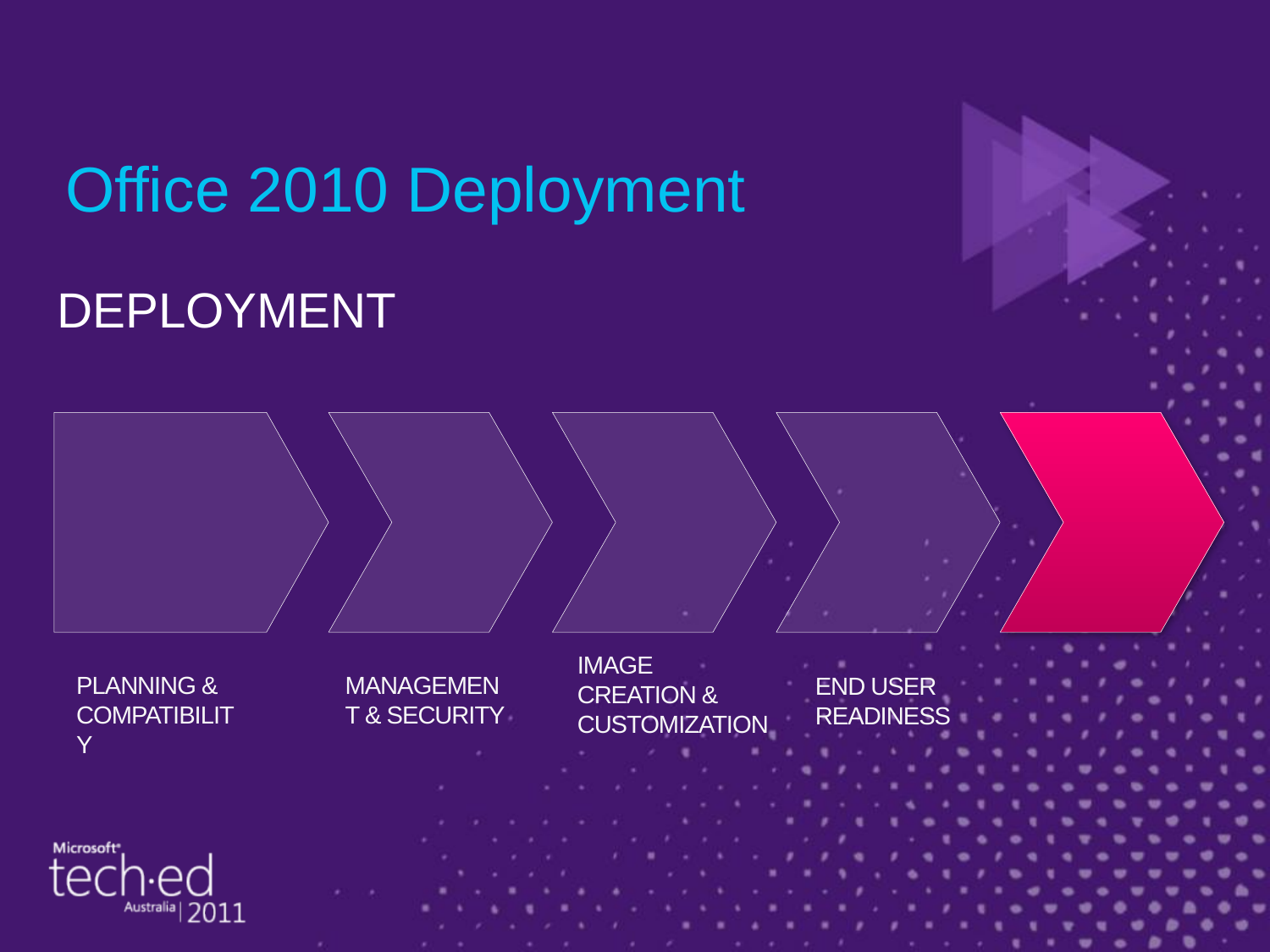

# Office 2010 Deployment
DEPLOYMENT

IMAGE CREATION & CUSTOMIZATION
MANAGEMENT & SECURITY
PLANNING & COMPATIBILITY
END USER READINESS